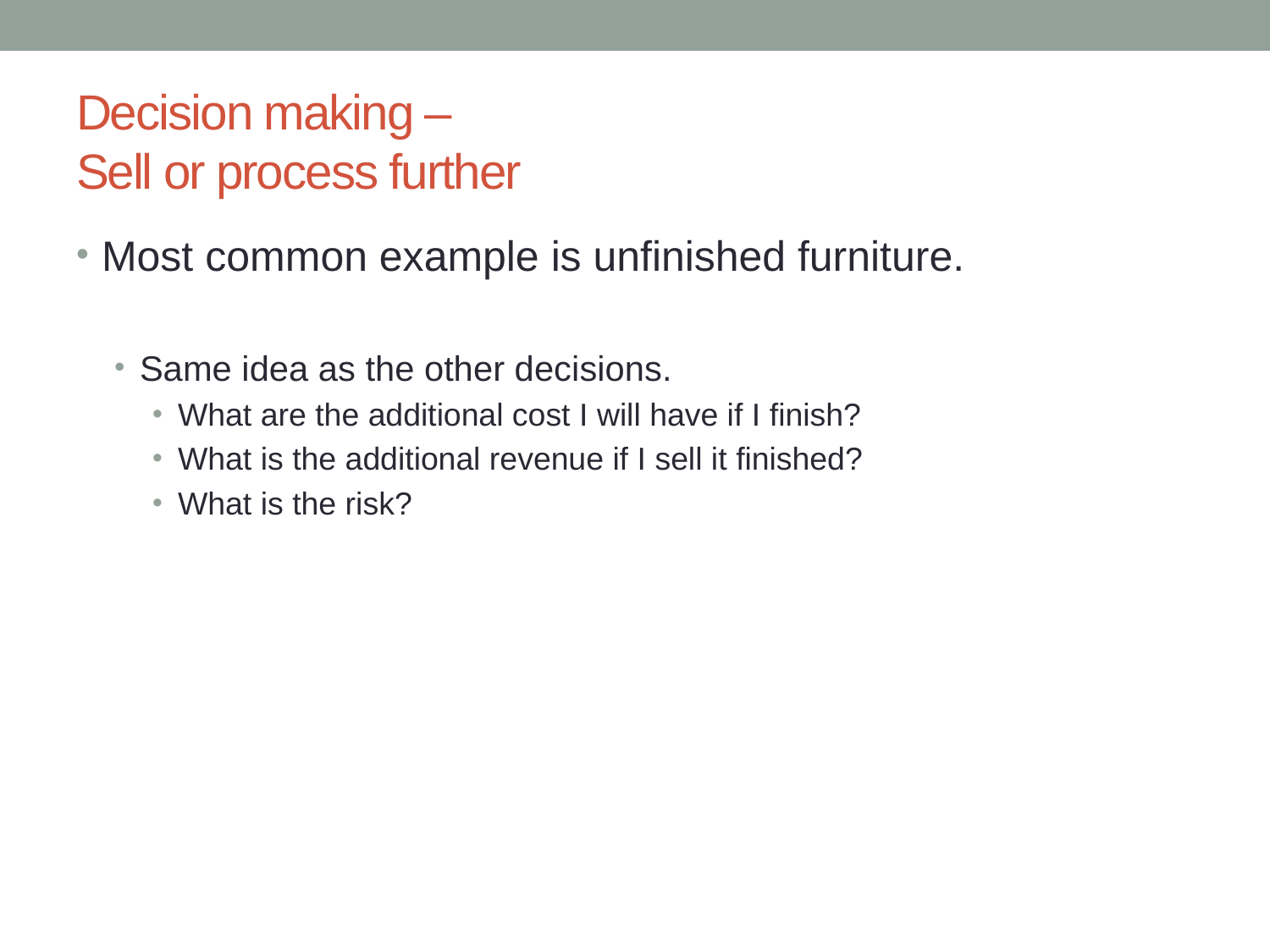

# Decision making – Sell or process further
Most common example is unfinished furniture.

Same idea as the other decisions.
What are the additional cost I will have if I finish?
What is the additional revenue if I sell it finished?
What is the risk?